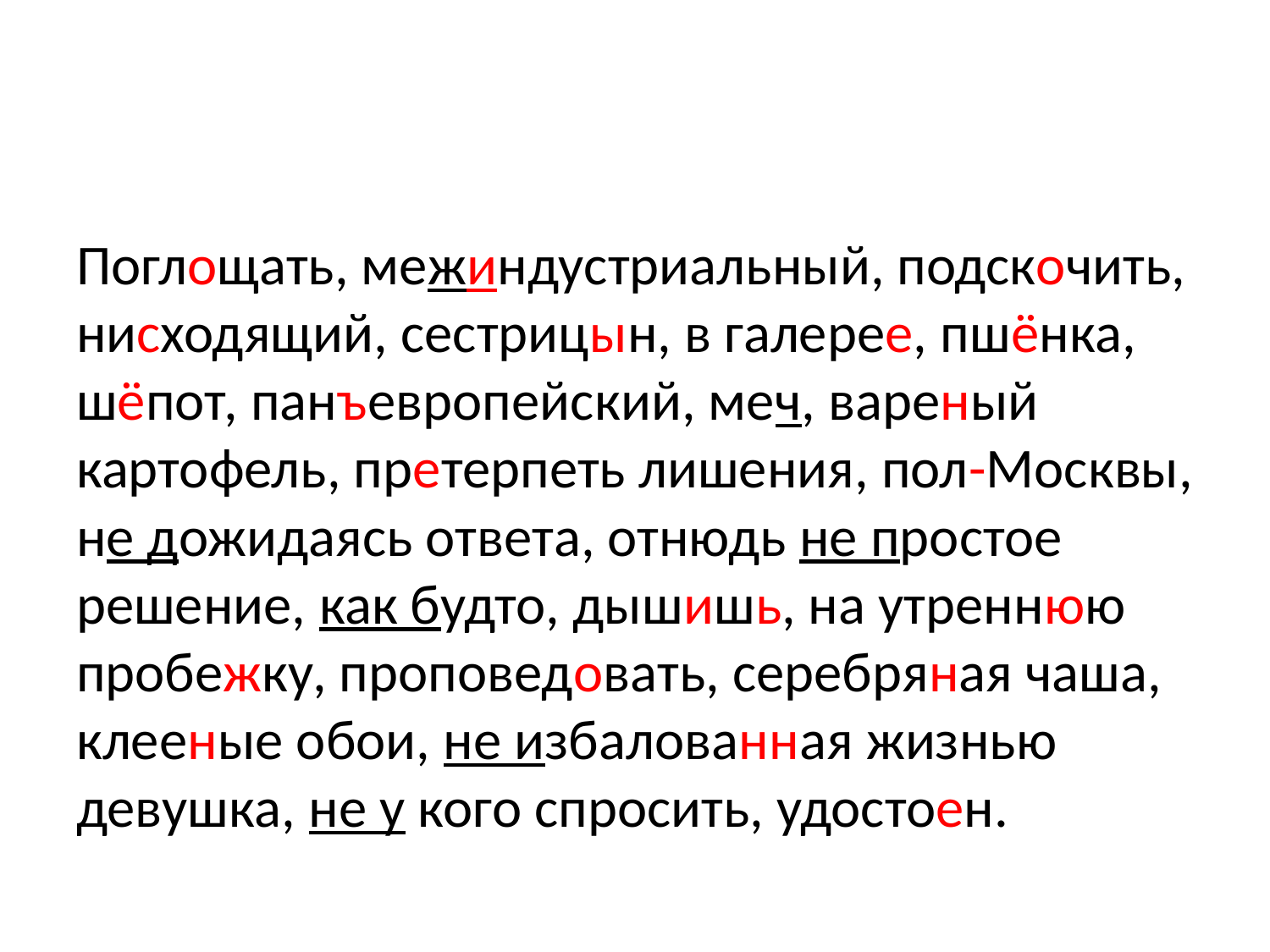

#
Поглощать, межиндустриальный, подскочить, нисходящий, сестрицын, в галерее, пшёнка, шёпот, панъевропейский, меч, вареный картофель, претерпеть лишения, пол-Москвы, не дожидаясь ответа, отнюдь не простое решение, как будто, дышишь, на утреннюю пробежку, проповедовать, серебряная чаша, клееные обои, не избалованная жизнью девушка, не у кого спросить, удостоен.